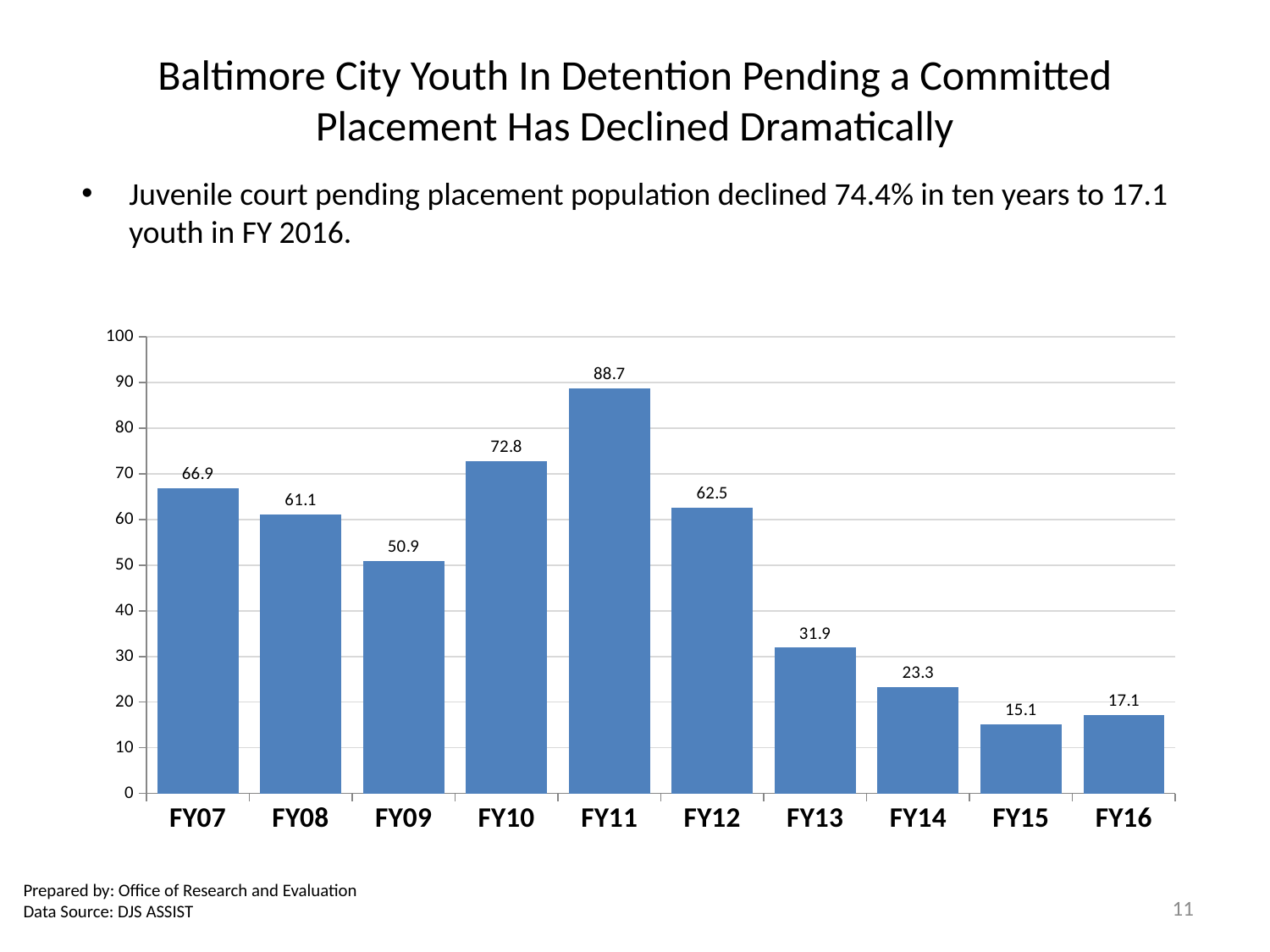

# Baltimore City Youth In Detention Pending a Committed Placement Has Declined Dramatically
Juvenile court pending placement population declined 74.4% in ten years to 17.1 youth in FY 2016.

### Chart

| Category | Pending Placement ADP |
|---|---|
| FY16 | 17.1 |
| FY15 | 15.1 |
| FY14 | 23.3 |
| FY13 | 31.9 |
| FY12 | 62.5 |
| FY11 | 88.7 |
| FY10 | 72.8 |
| FY09 | 50.9 |
| FY08 | 61.1 |
| FY07 | 66.9 |
Prepared by: Office of Research and Evaluation
Data Source: DJS ASSIST
11